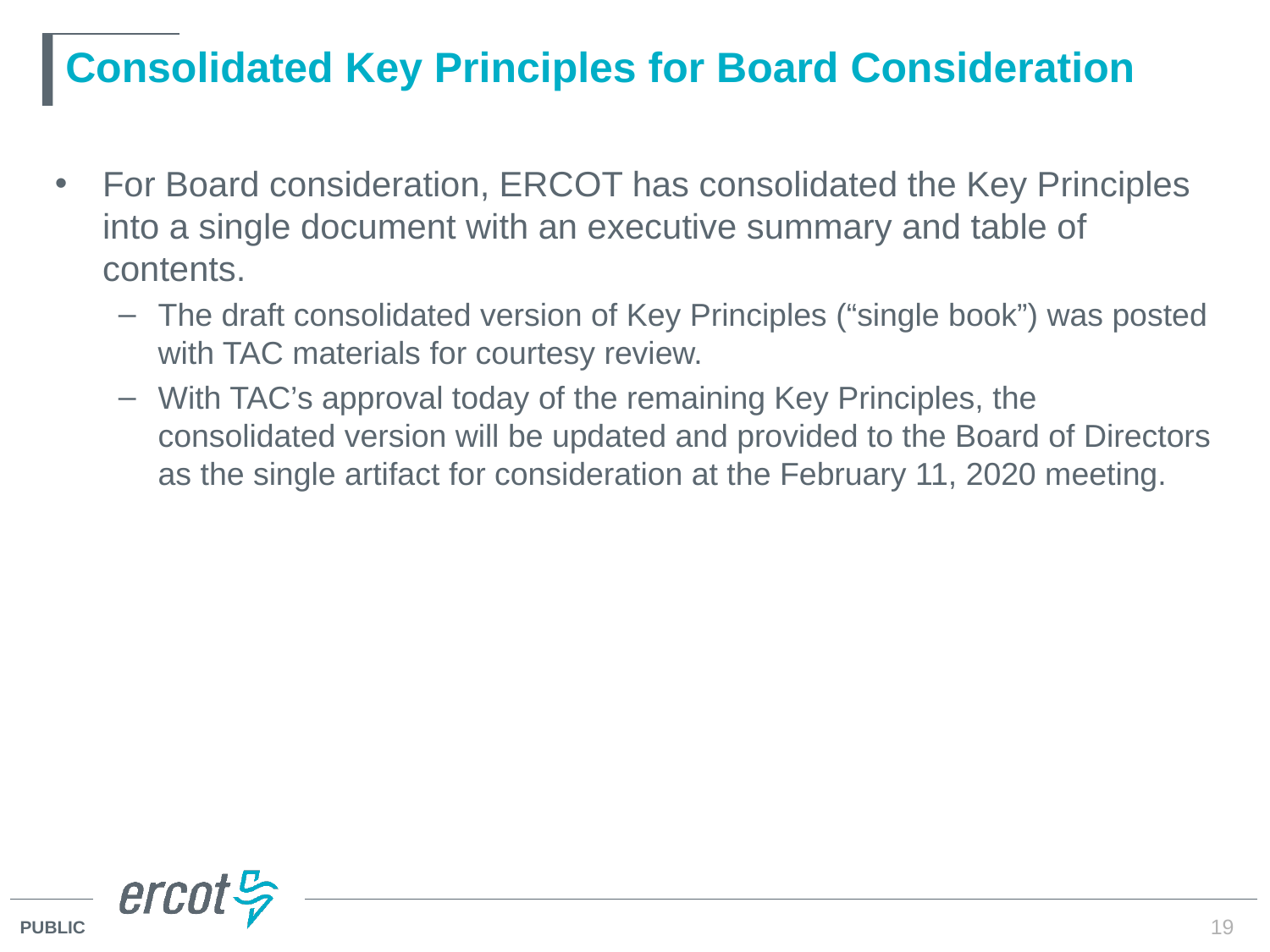

# Consolidated Key Principles for Board Consideration

For Board consideration, ERCOT has consolidated the Key Principles into a single document with an executive summary and table of contents.
The draft consolidated version of Key Principles (“single book”) was posted with TAC materials for courtesy review.
With TAC’s approval today of the remaining Key Principles, the consolidated version will be updated and provided to the Board of Directors as the single artifact for consideration at the February 11, 2020 meeting.

19